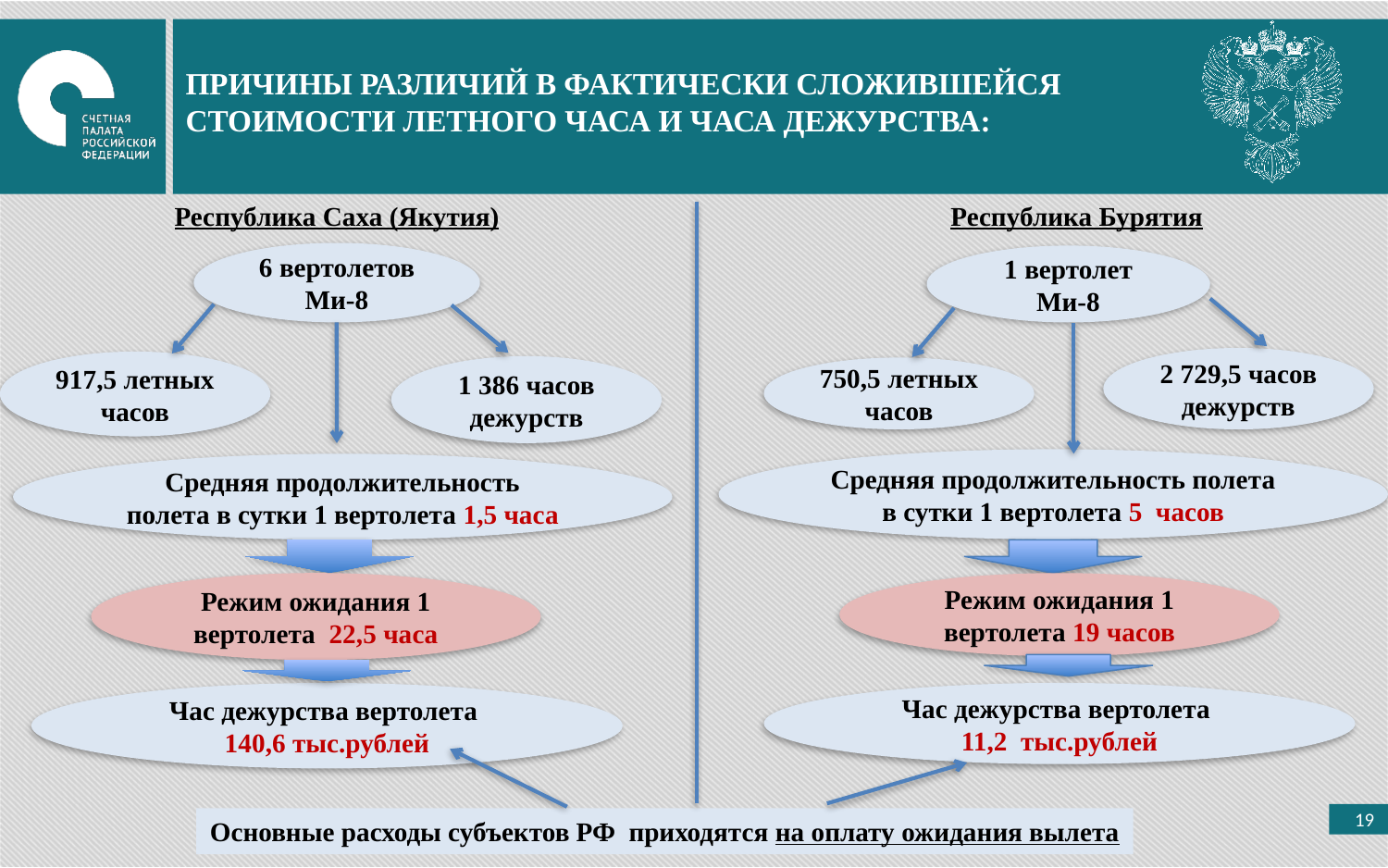

ПРИЧИНЫ РАЗЛИЧИЙ В ФАКТИЧЕСКИ СЛОЖИВШЕЙСЯ СТОИМОСТИ ЛЕТНОГО ЧАСА И ЧАСА ДЕЖУРСТВА:
Республика Саха (Якутия)
Республика Бурятия
6 вертолетов Ми-8
1 вертолет Ми-8
2 729,5 часов дежурств
917,5 летных часов
1 386 часов дежурств
750,5 летных часов
Средняя продолжительность полета в сутки 1 вертолета 5  часов
Средняя продолжительность полета в сутки 1 вертолета 1,5 часа

Режим ожидания 1 вертолета  22,5 часа
Режим ожидания 1 вертолета 19 часов

Час дежурства вертолета
140,6 тыс.рублей
Час дежурства вертолета
11,2  тыс.рублей
Основные расходы субъектов РФ  приходятся на оплату ожидания вылета